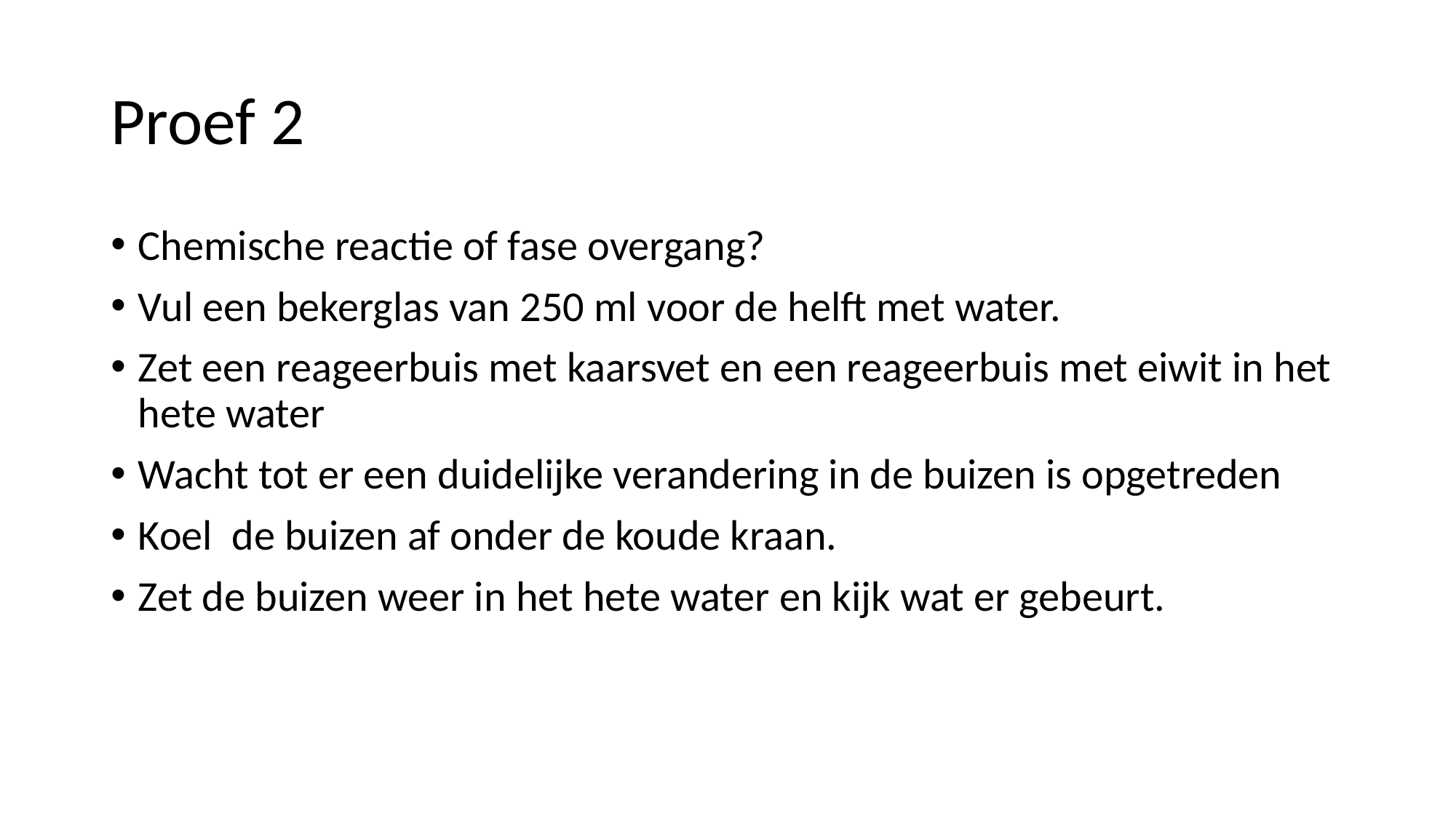

# Proef 2
Chemische reactie of fase overgang?
Vul een bekerglas van 250 ml voor de helft met water.
Zet een reageerbuis met kaarsvet en een reageerbuis met eiwit in het hete water
Wacht tot er een duidelijke verandering in de buizen is opgetreden
Koel  de buizen af onder de koude kraan.
Zet de buizen weer in het hete water en kijk wat er gebeurt.